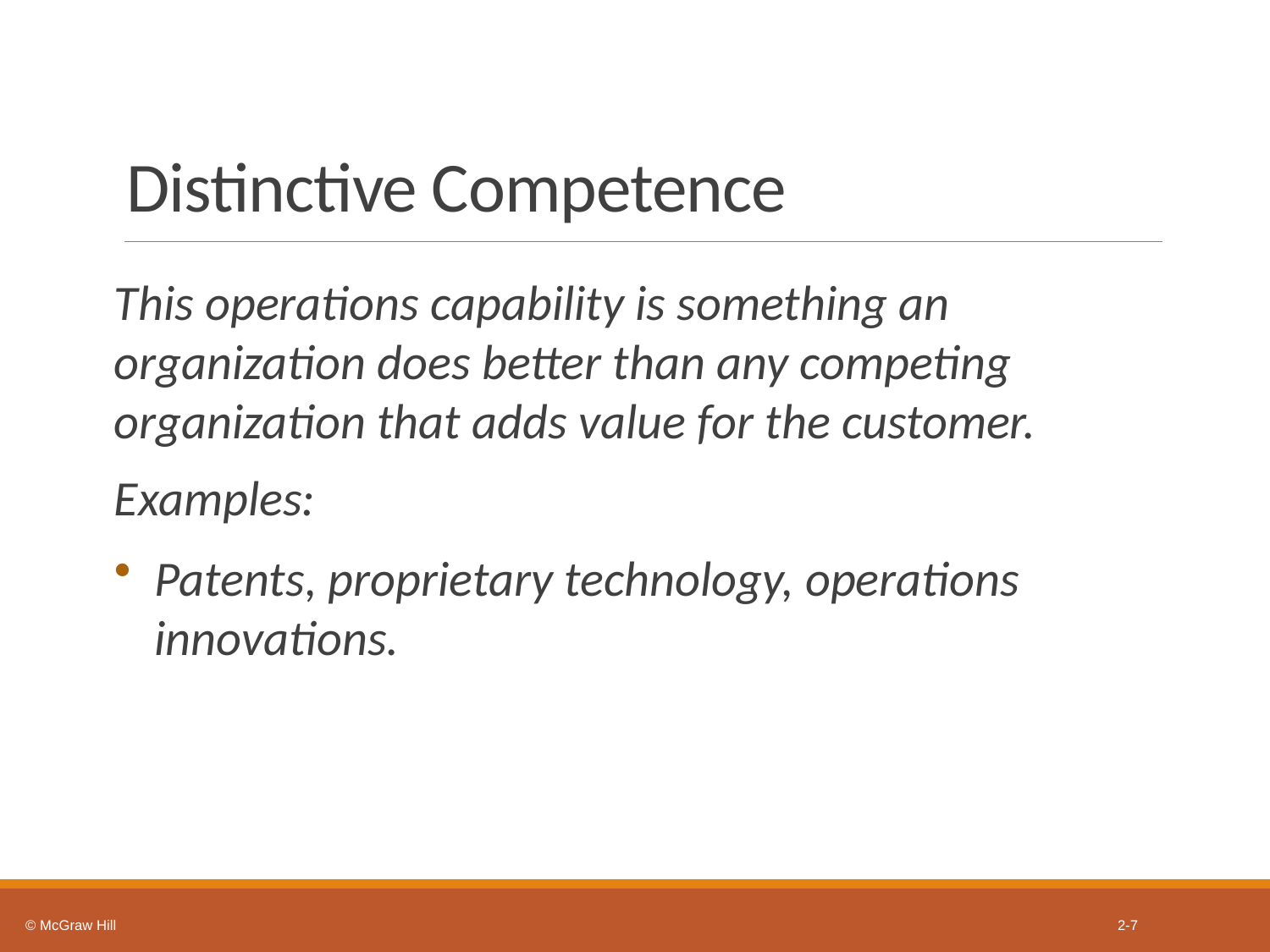

# Distinctive Competence
This operations capability is something an organization does better than any competing organization that adds value for the customer.
Examples:
Patents, proprietary technology, operations innovations.